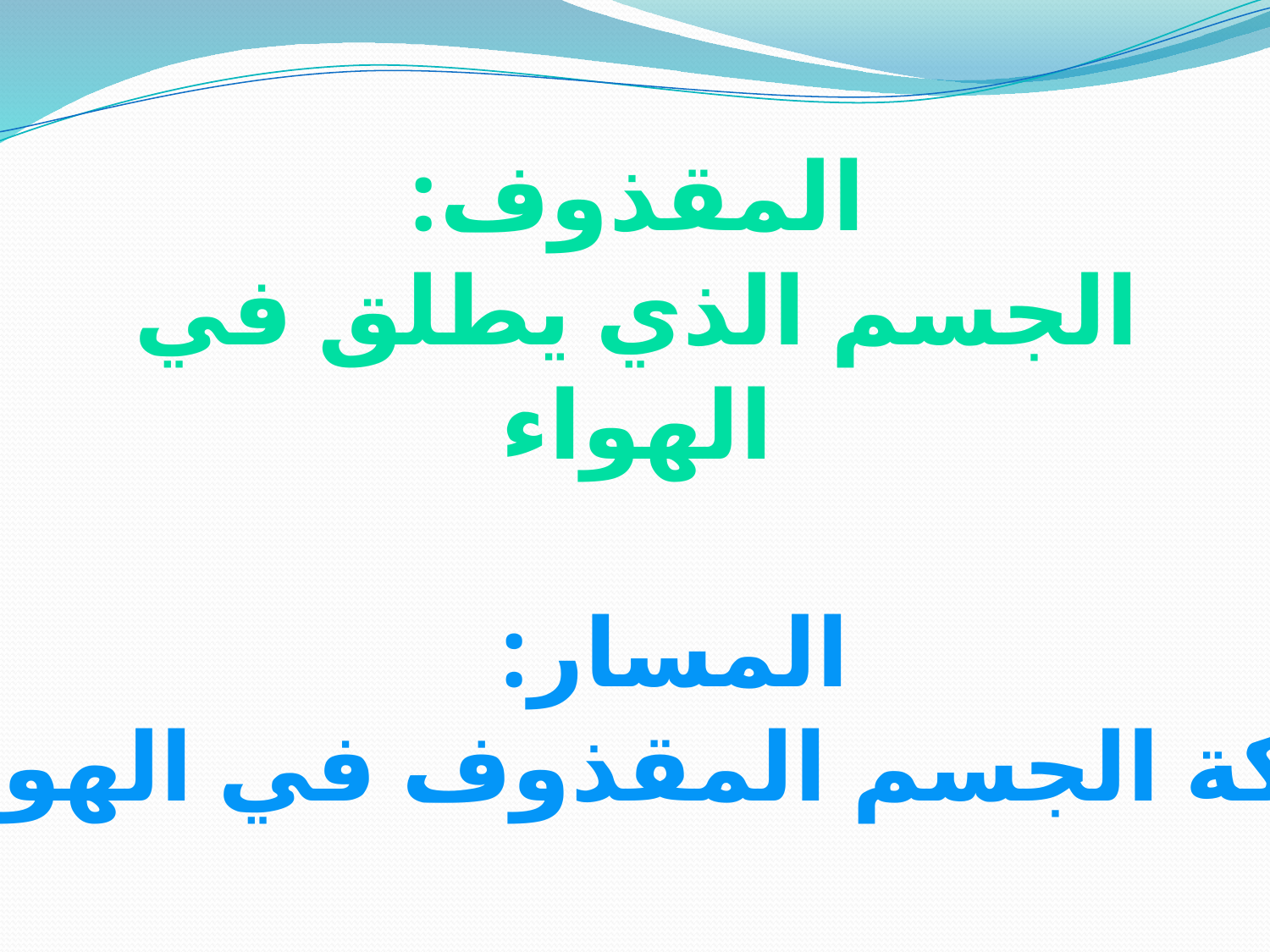

المقذوف:
الجسم الذي يطلق في الهواء
المسار:
حركة الجسم المقذوف في الهواء